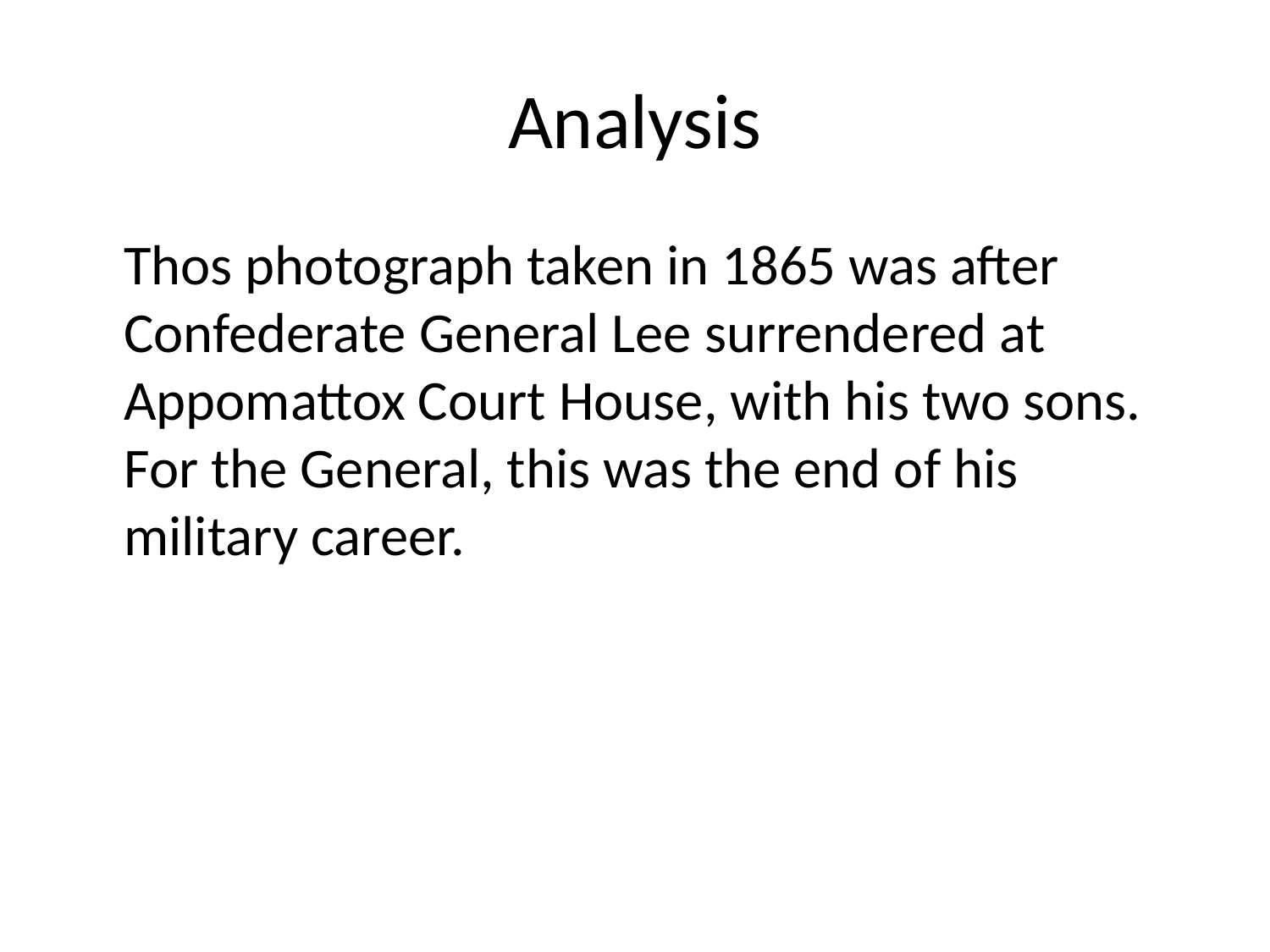

# Analysis
	Thos photograph taken in 1865 was after Confederate General Lee surrendered at Appomattox Court House, with his two sons.  For the General, this was the end of his military career.